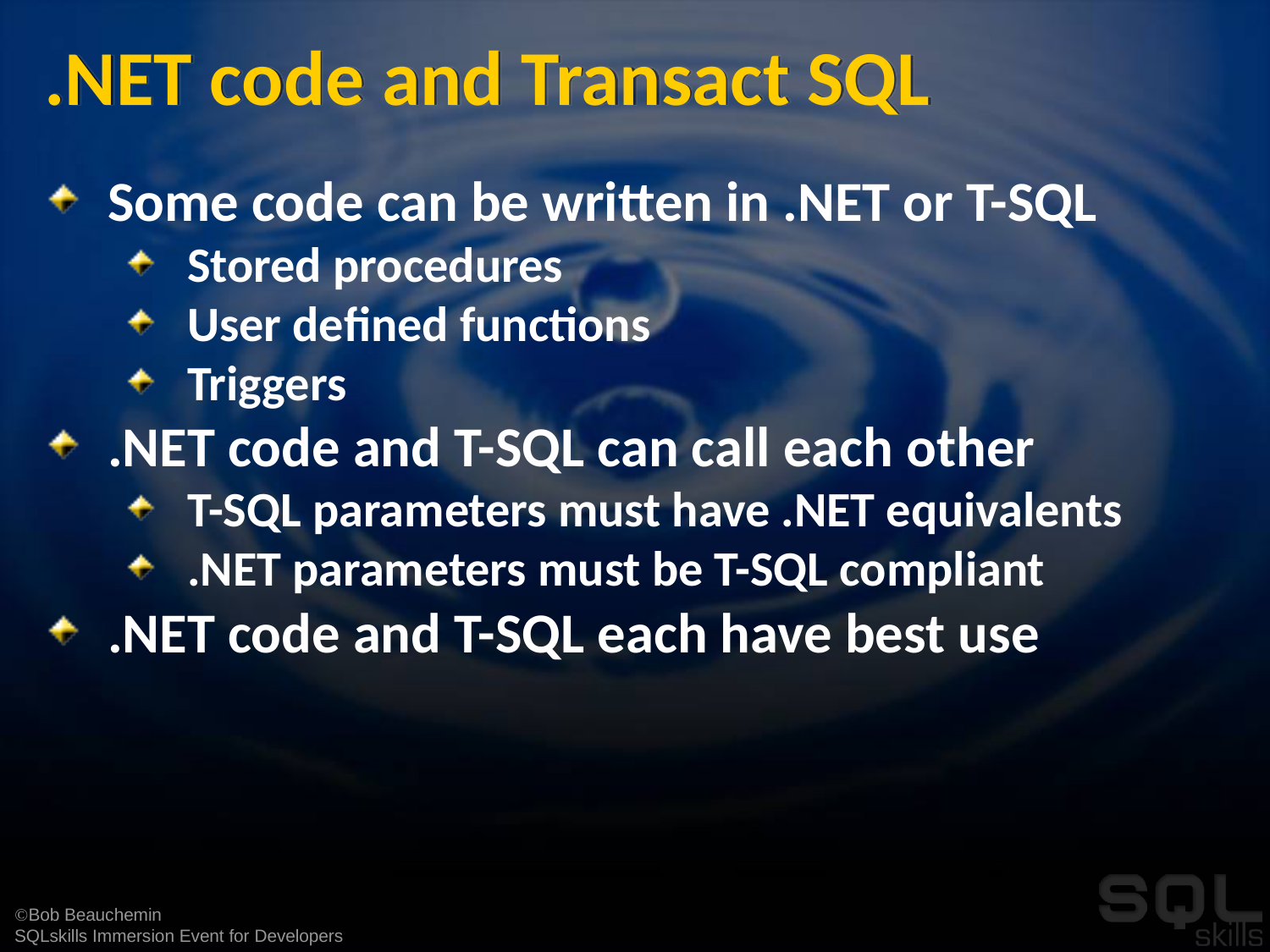

# .NET code and Transact SQL
Some code can be written in .NET or T-SQL
Stored procedures
User defined functions
Triggers
.NET code and T-SQL can call each other
T-SQL parameters must have .NET equivalents
.NET parameters must be T-SQL compliant
.NET code and T-SQL each have best use